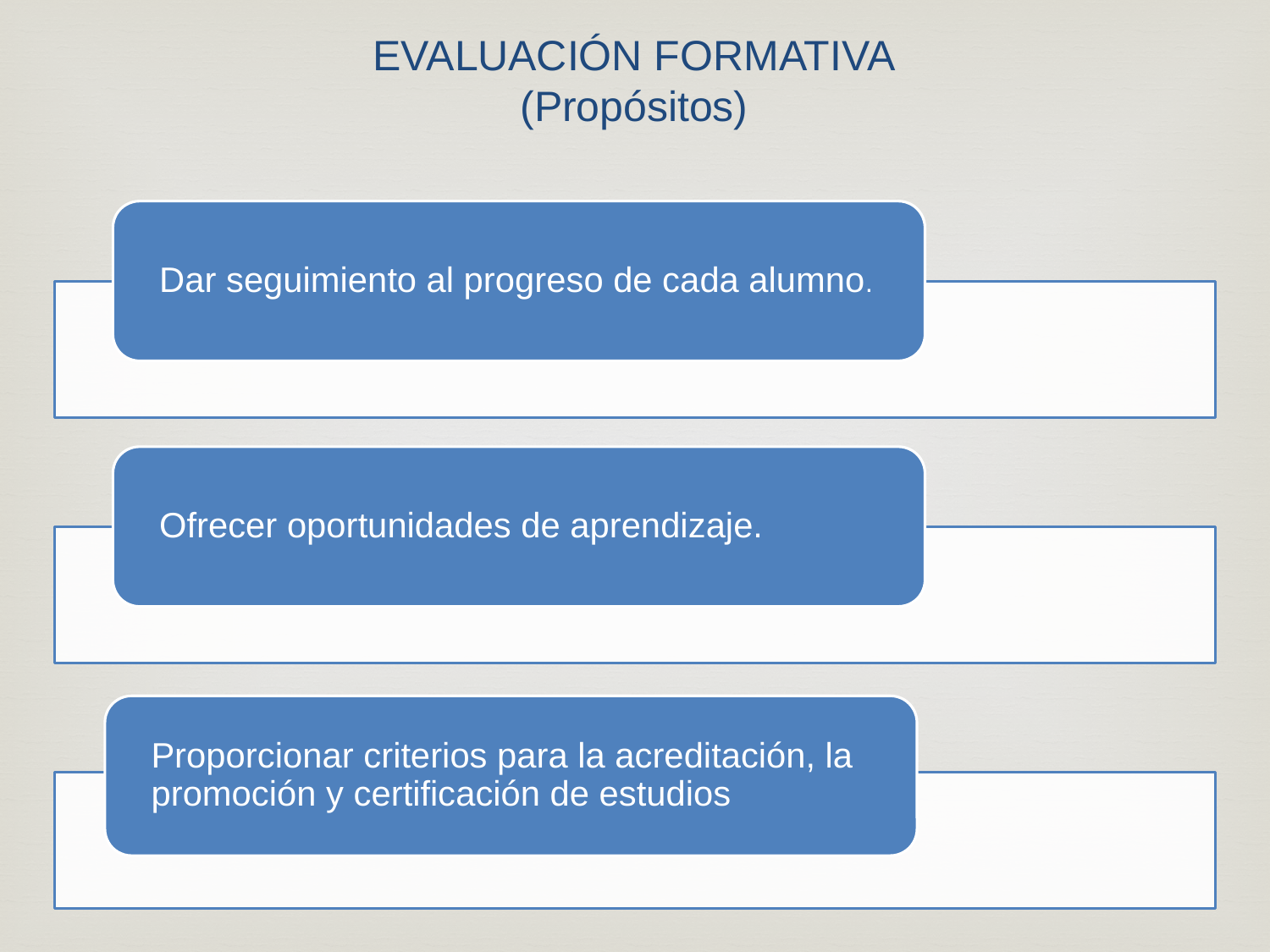

# EVALUACIÓN FORMATIVA (Propósitos)

Dar seguimiento al progreso de cada alumno.
Ofrecer oportunidades de aprendizaje.
Proporcionar criterios para la acreditación, la promoción y certificación de estudios